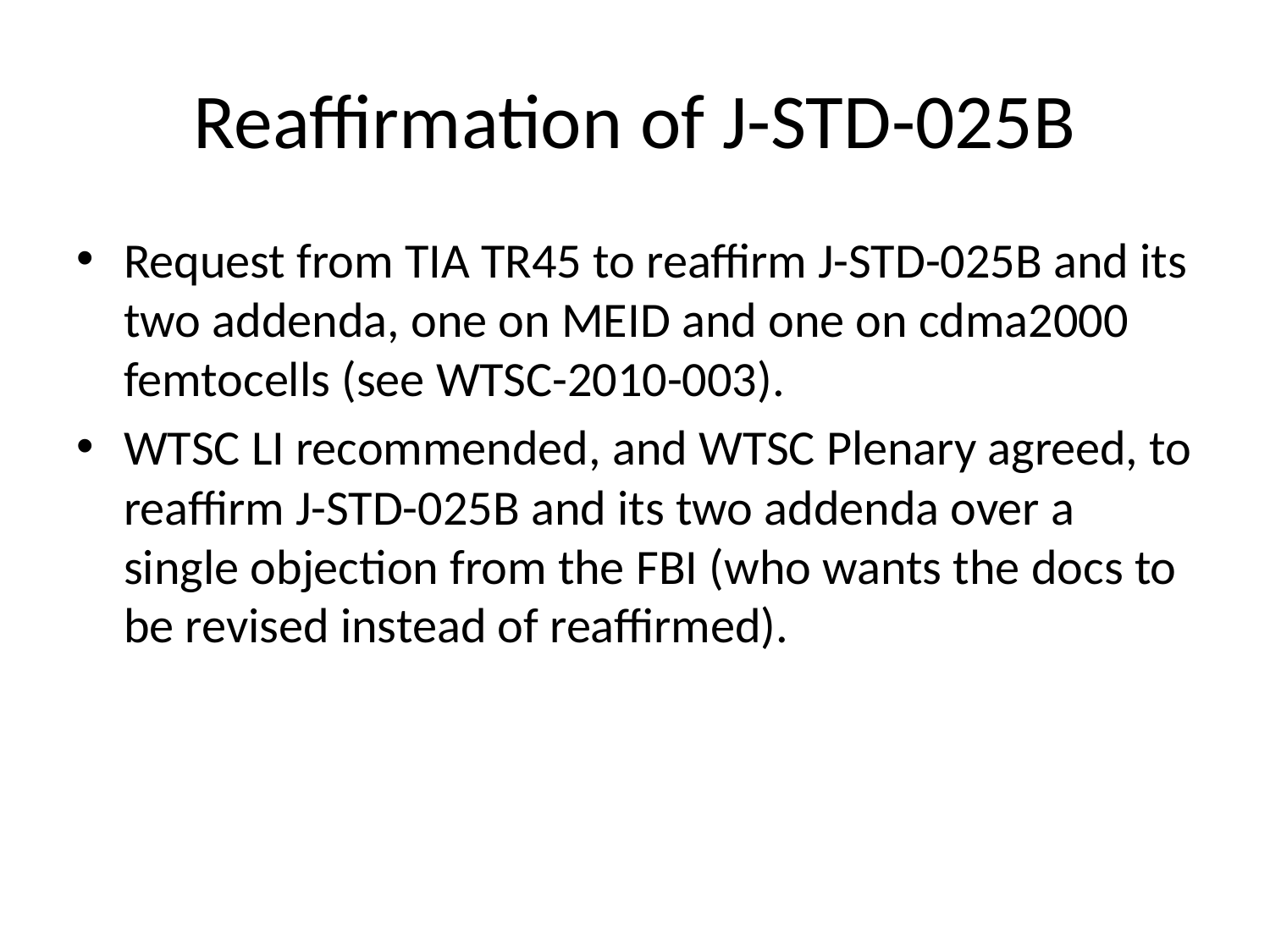

# Reaffirmation of J-STD-025B
Request from TIA TR45 to reaffirm J-STD-025B and its two addenda, one on MEID and one on cdma2000 femtocells (see WTSC-2010-003).
WTSC LI recommended, and WTSC Plenary agreed, to reaffirm J-STD-025B and its two addenda over a single objection from the FBI (who wants the docs to be revised instead of reaffirmed).